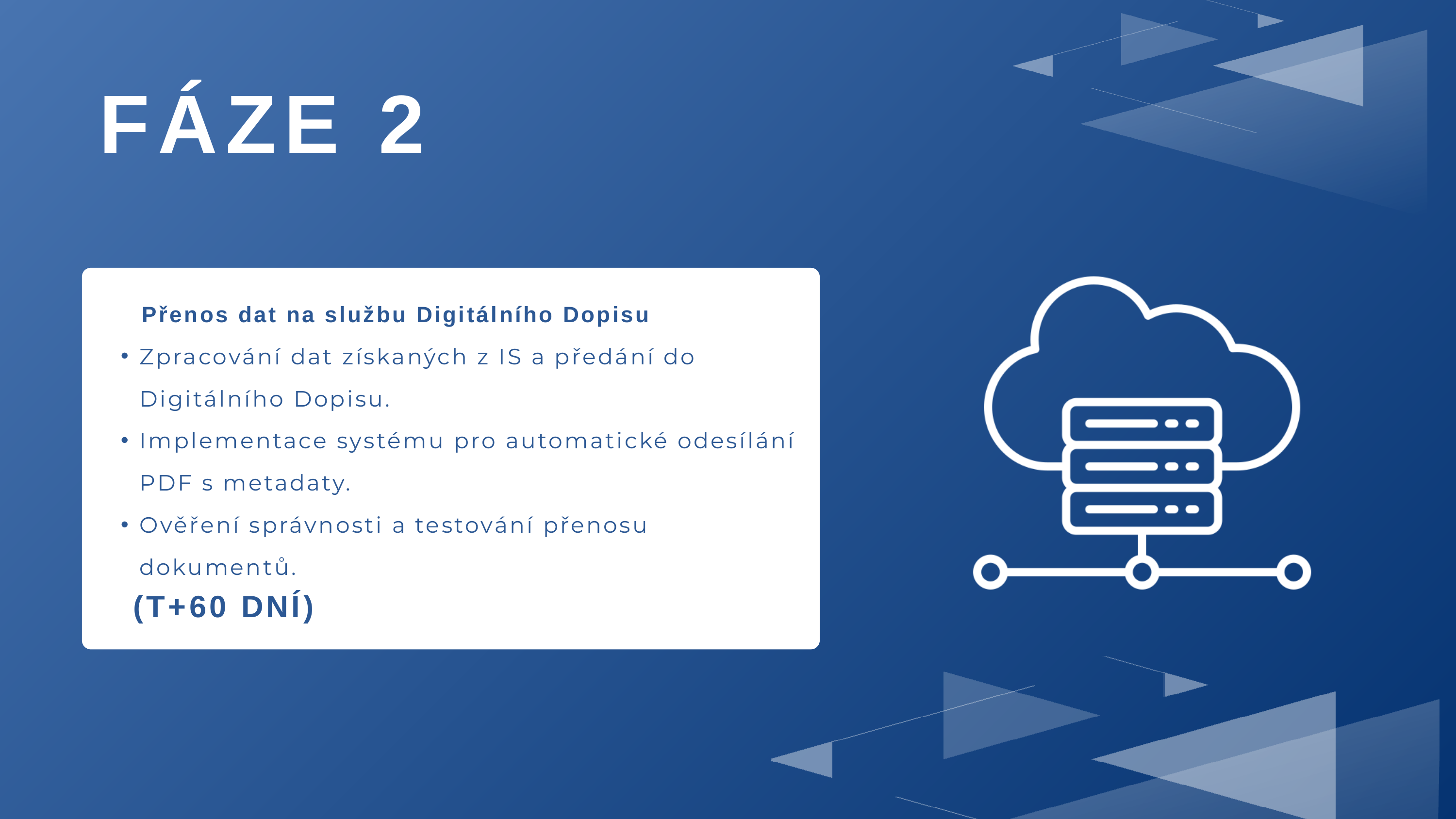

FÁZE 2

     Přenos dat na službu Digitálního Dopisu
Zpracování dat získaných z IS a předání do Digitálního Dopisu.
Implementace systému pro automatické odesílání PDF s metadaty.
Ověření správnosti a testování přenosu dokumentů.

(T+60 DNÍ)